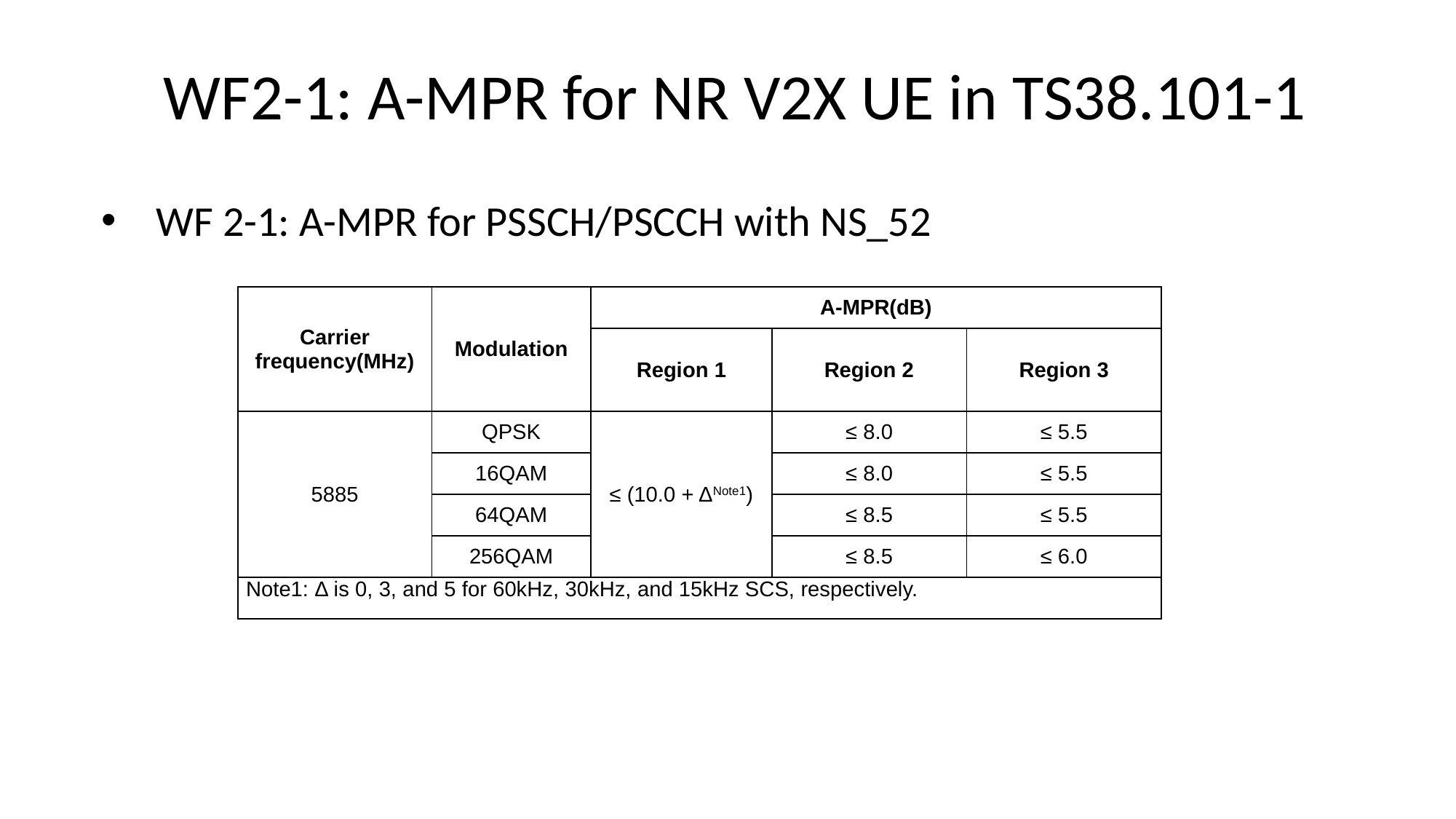

# WF2-1: A-MPR for NR V2X UE in TS38.101-1
WF 2-1: A-MPR for PSSCH/PSCCH with NS_52

| Carrier frequency(MHz) | Modulation | A-MPR(dB) |  |  |
| --- | --- | --- | --- | --- |
|  |  | Region 1 | Region 2 | Region 3 |
| 5885 | QPSK | ≤ (10.0 + ΔNote1) | ≤ 8.0 | ≤ 5.5 |
|  | 16QAM |  | ≤ 8.0 | ≤ 5.5 |
|  | 64QAM |  | ≤ 8.5 | ≤ 5.5 |
|  | 256QAM |  | ≤ 8.5 | ≤ 6.0 |
| Note1: Δ is 0, 3, and 5 for 60kHz, 30kHz, and 15kHz SCS, respectively. |  |  |  |  |